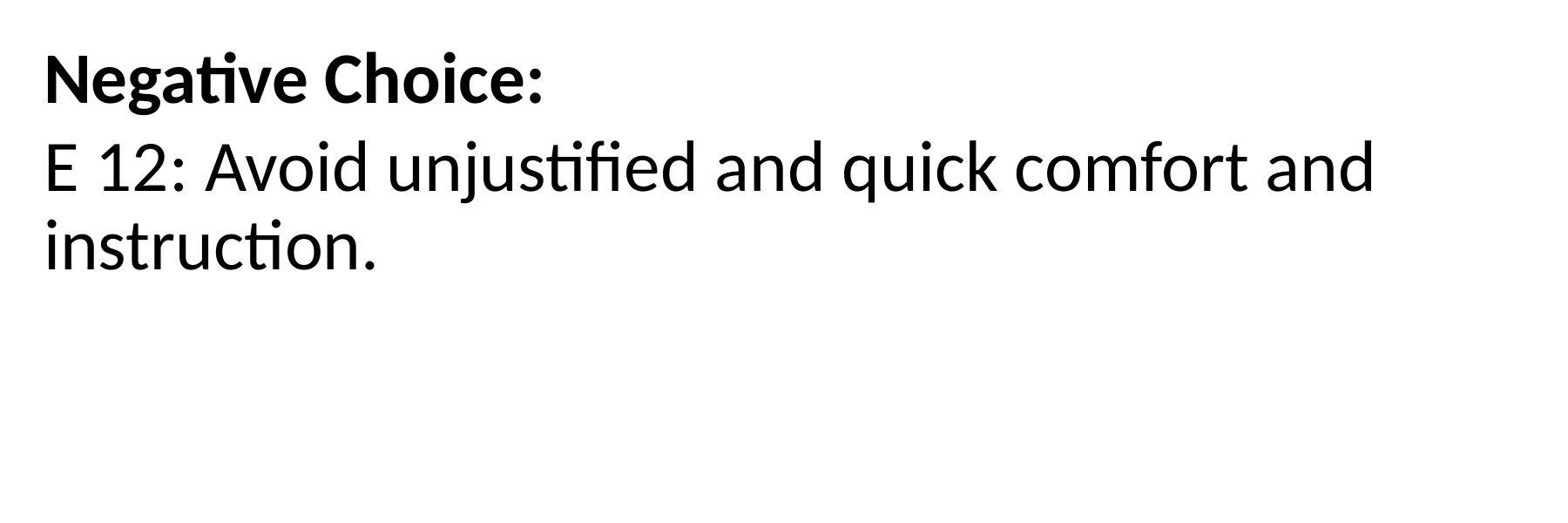

Negative Choice:
E 12: Avoid unjustified and quick comfort and instruction.